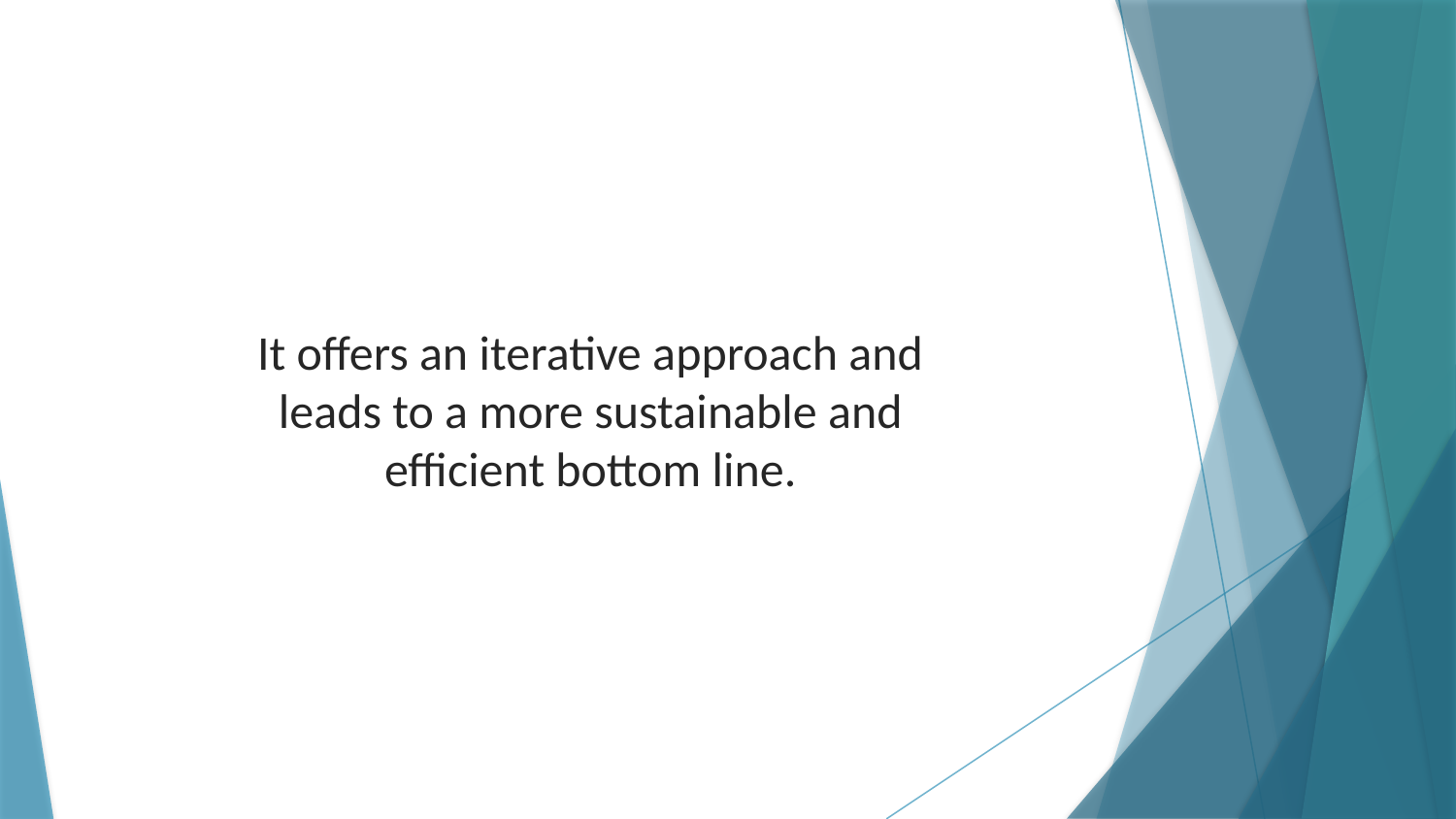

It offers an iterative approach and leads to a more sustainable and efficient bottom line.